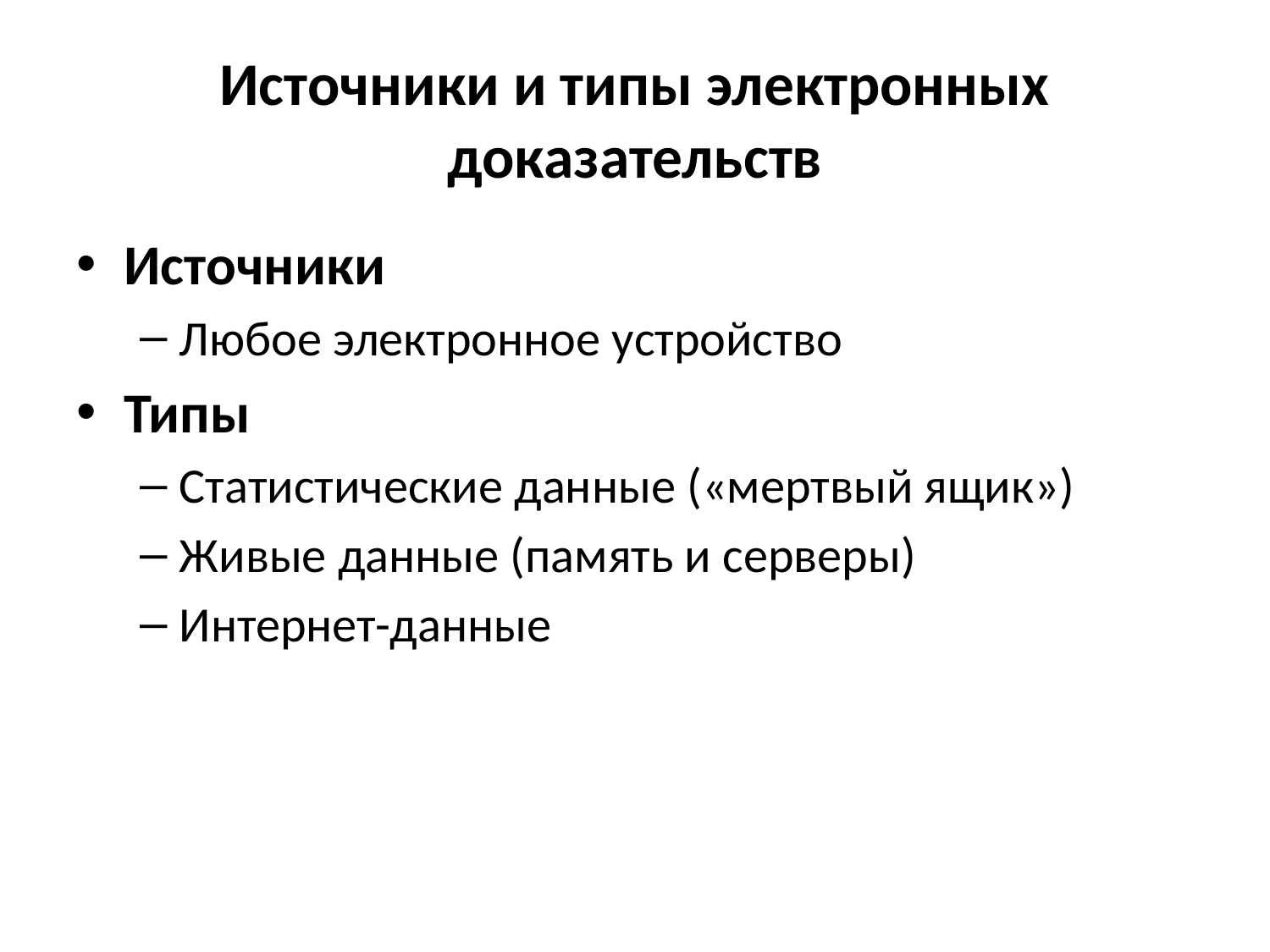

# Источники и типы электронных доказательств
Источники
Любое электронное устройство
Типы
Статистические данные («мертвый ящик»)
Живые данные (память и серверы)
Интернет-данные